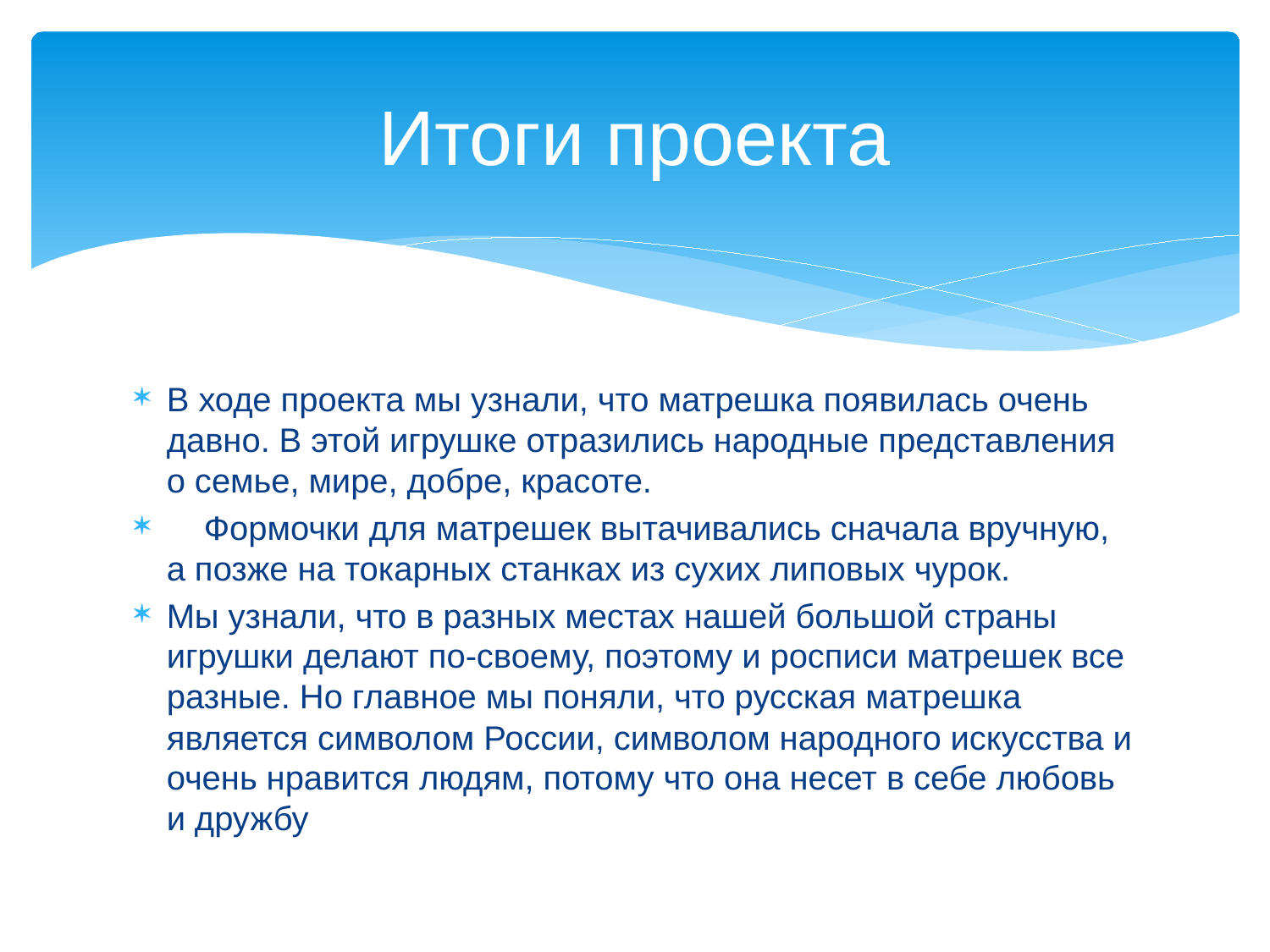

# Итоги проекта
В ходе проекта мы узнали, что матрешка появилась очень давно. В этой игрушке отразились народные представления о семье, мире, добре, красоте.
    Формочки для матрешек вытачивались сначала вручную, а позже на токарных станках из сухих липовых чурок.
Мы узнали, что в разных местах нашей большой страны игрушки делают по-своему, поэтому и росписи матрешек все разные. Но главное мы поняли, что русская матрешка является символом России, символом народного искусства и очень нравится людям, потому что она несет в себе любовь и дружбу